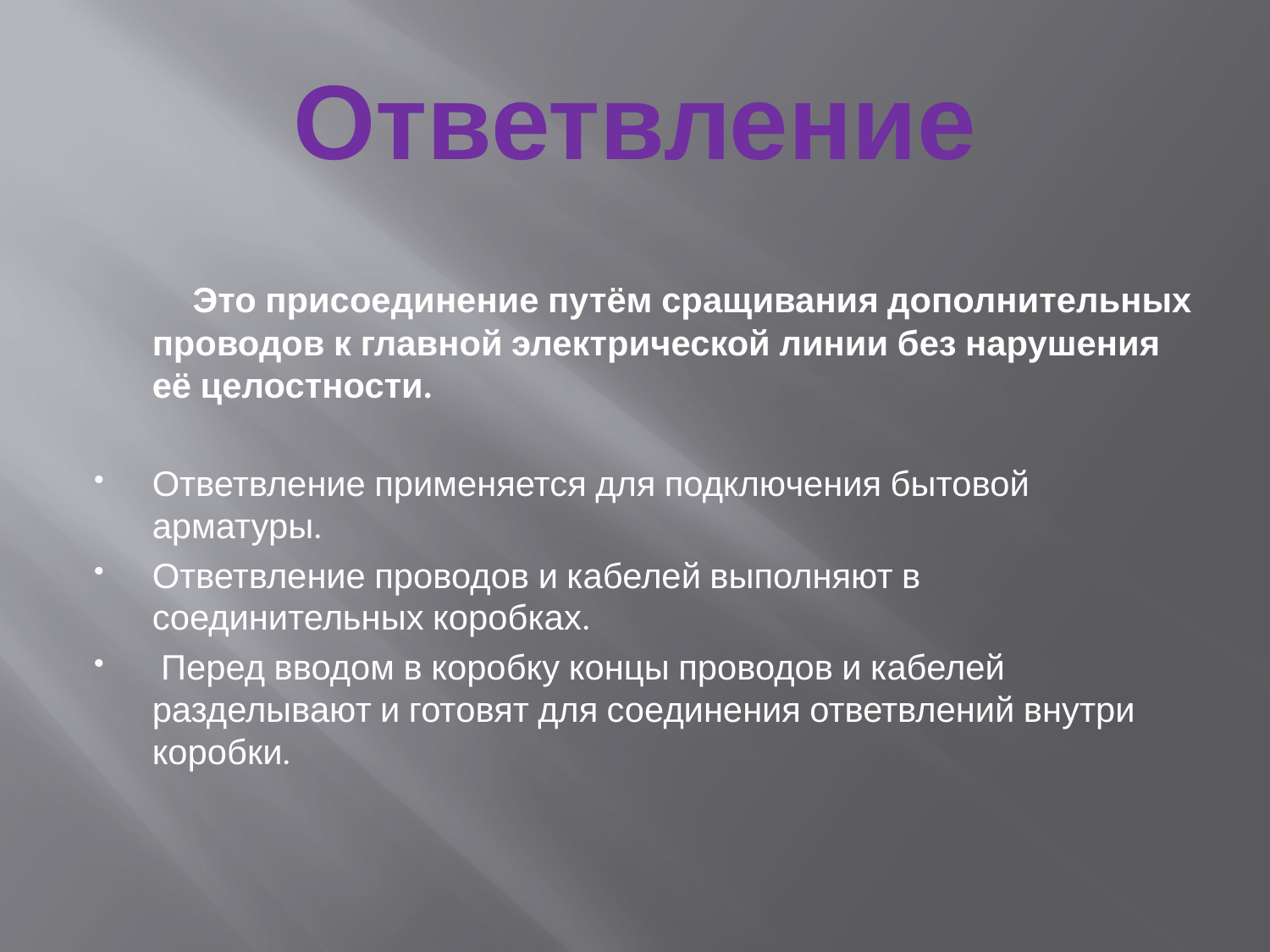

# Ответвление

           Это присоединение путём сращивания дополнительных проводов к главной электрической линии без нарушения её целостности.

Ответвление применяется для подключения бытовой арматуры.
Ответвление проводов и кабелей выполняют в соединительных коробках.
 Перед вводом в коробку концы проводов и кабелей разделывают и готовят для соединения ответвлений внутри коробки.